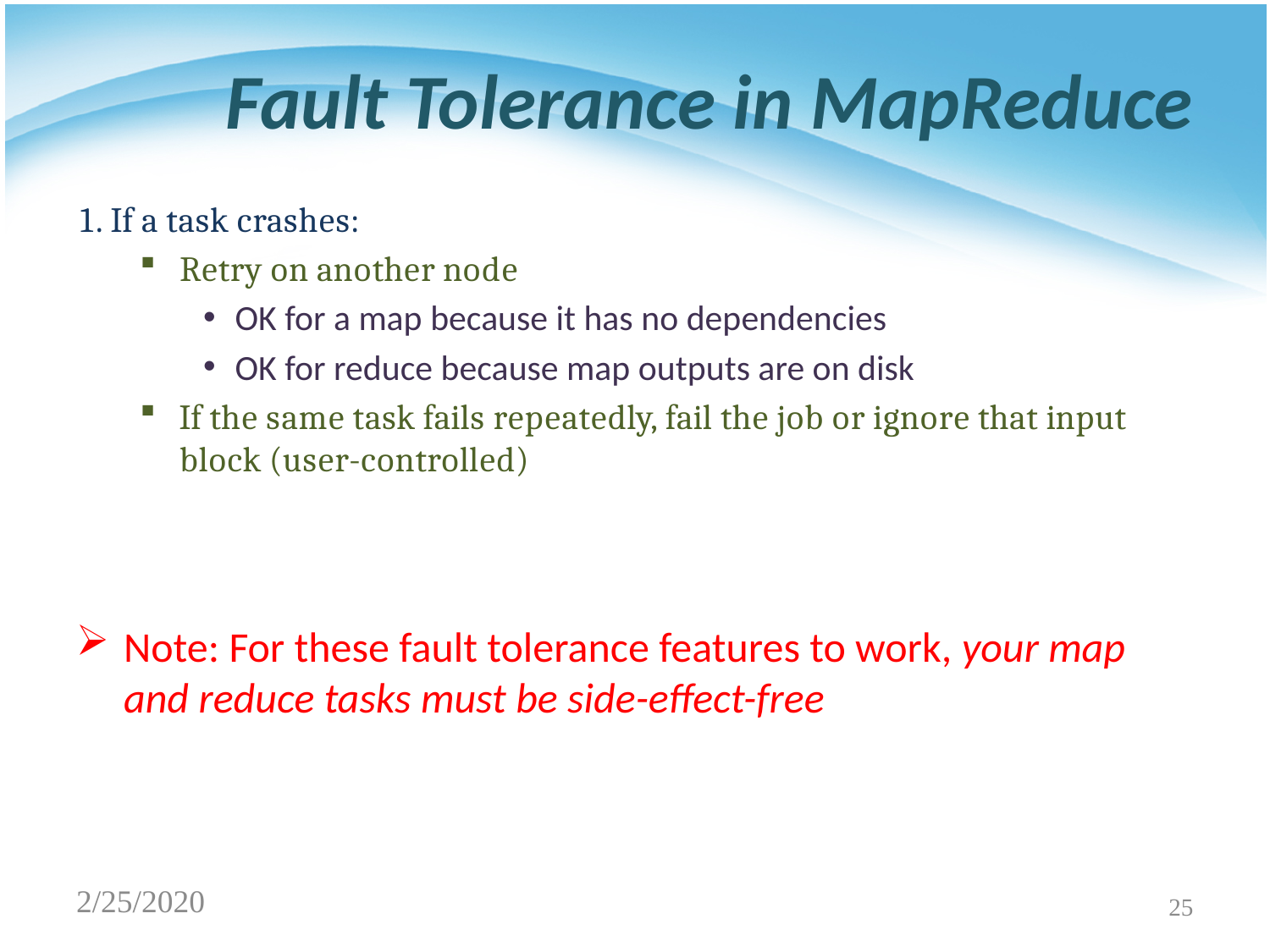

# Fault Tolerance in MapReduce
1. If a task crashes:
Retry on another node
OK for a map because it has no dependencies
OK for reduce because map outputs are on disk
If the same task fails repeatedly, fail the job or ignore that input block (user-controlled)
Note: For these fault tolerance features to work, your map and reduce tasks must be side-effect-free
2/25/2020
25